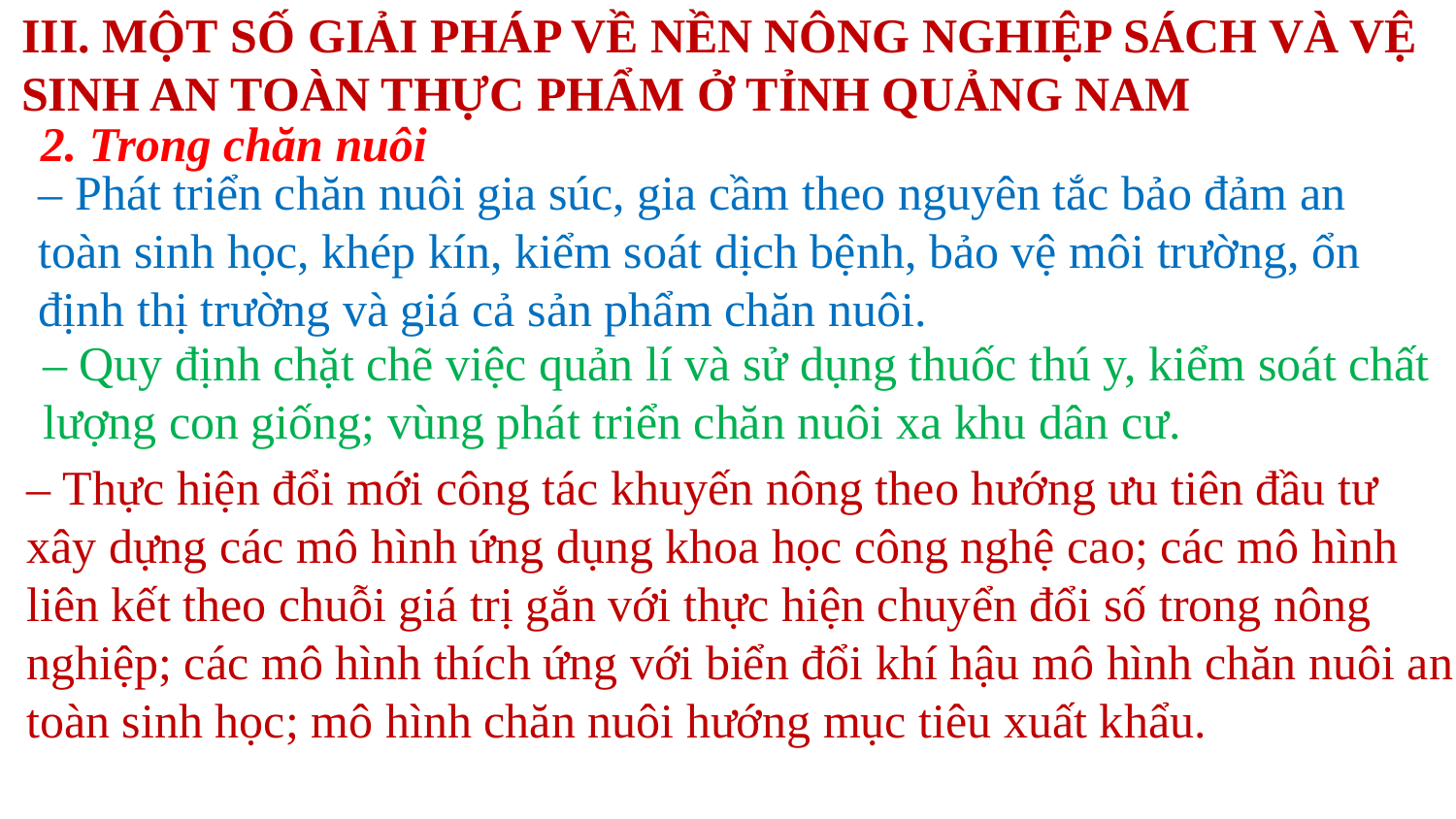

III. MỘT SỐ GIẢI PHÁP VỀ NỀN NÔNG NGHIỆP SÁCH VÀ VỆ SINH AN TOÀN THỰC PHẨM Ở TỈNH QUẢNG NAM
2. Trong chăn nuôi
– Phát triển chăn nuôi gia súc, gia cầm theo nguyên tắc bảo đảm an toàn sinh học, khép kín, kiểm soát dịch bệnh, bảo vệ môi trường, ổn định thị trường và giá cả sản phẩm chăn nuôi.
– Quy định chặt chẽ việc quản lí và sử dụng thuốc thú y, kiểm soát chất lượng con giống; vùng phát triển chăn nuôi xa khu dân cư.
– Thực hiện đổi mới công tác khuyến nông theo hướng ưu tiên đầu tư xây dựng các mô hình ứng dụng khoa học công nghệ cao; các mô hình liên kết theo chuỗi giá trị gắn với thực hiện chuyển đổi số trong nông nghiệp; các mô hình thích ứng với biển đổi khí hậu mô hình chăn nuôi an toàn sinh học; mô hình chăn nuôi hướng mục tiêu xuất khẩu.